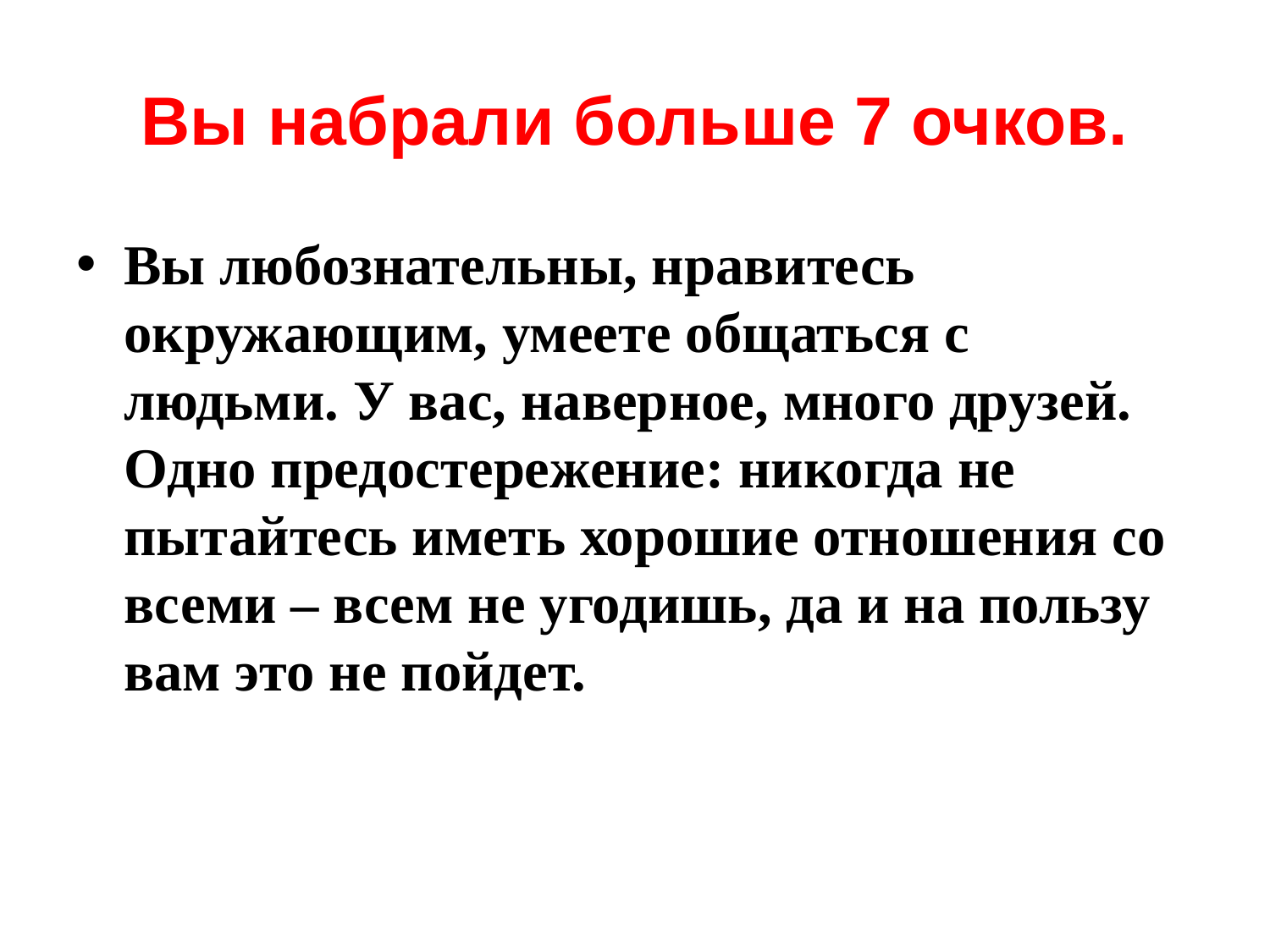

# Вы набрали больше 7 очков.
Вы любознательны, нравитесь окружающим, умеете общаться с людьми. У вас, наверное, много друзей. Одно предостережение: никогда не пытайтесь иметь хорошие отношения со всеми – всем не угодишь, да и на пользу вам это не пойдет.